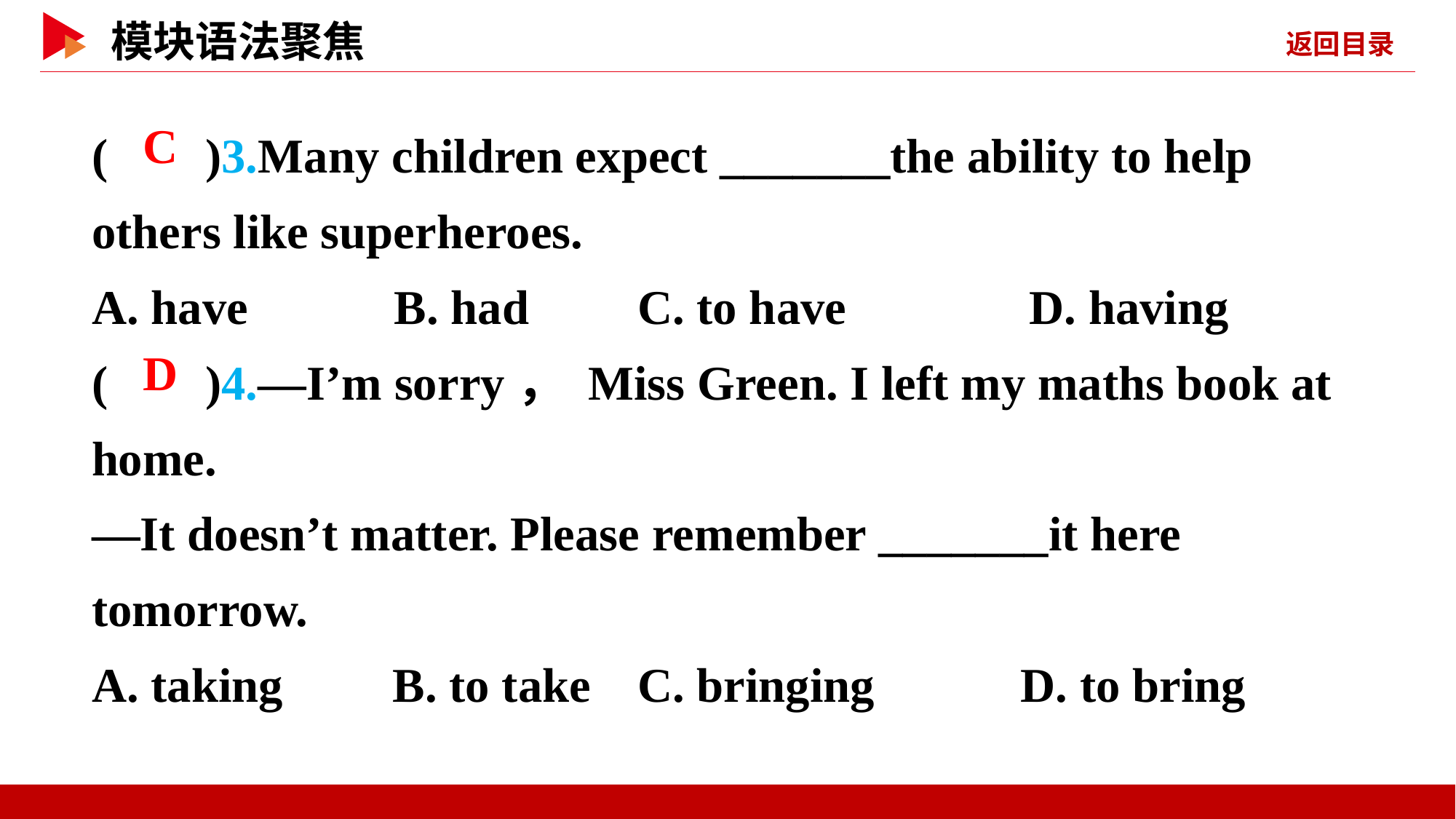

(        )3.Many children expect _______the ability to help others like superheroes.
A. have            B. had	C. to have               D. having
(        )4.—I’m sorry， Miss Green. I left my maths book at home.
—It doesn’t matter. Please remember _______it here tomorrow.
A. taking         B. to take	C. bringing            D. to bring
   C
   D